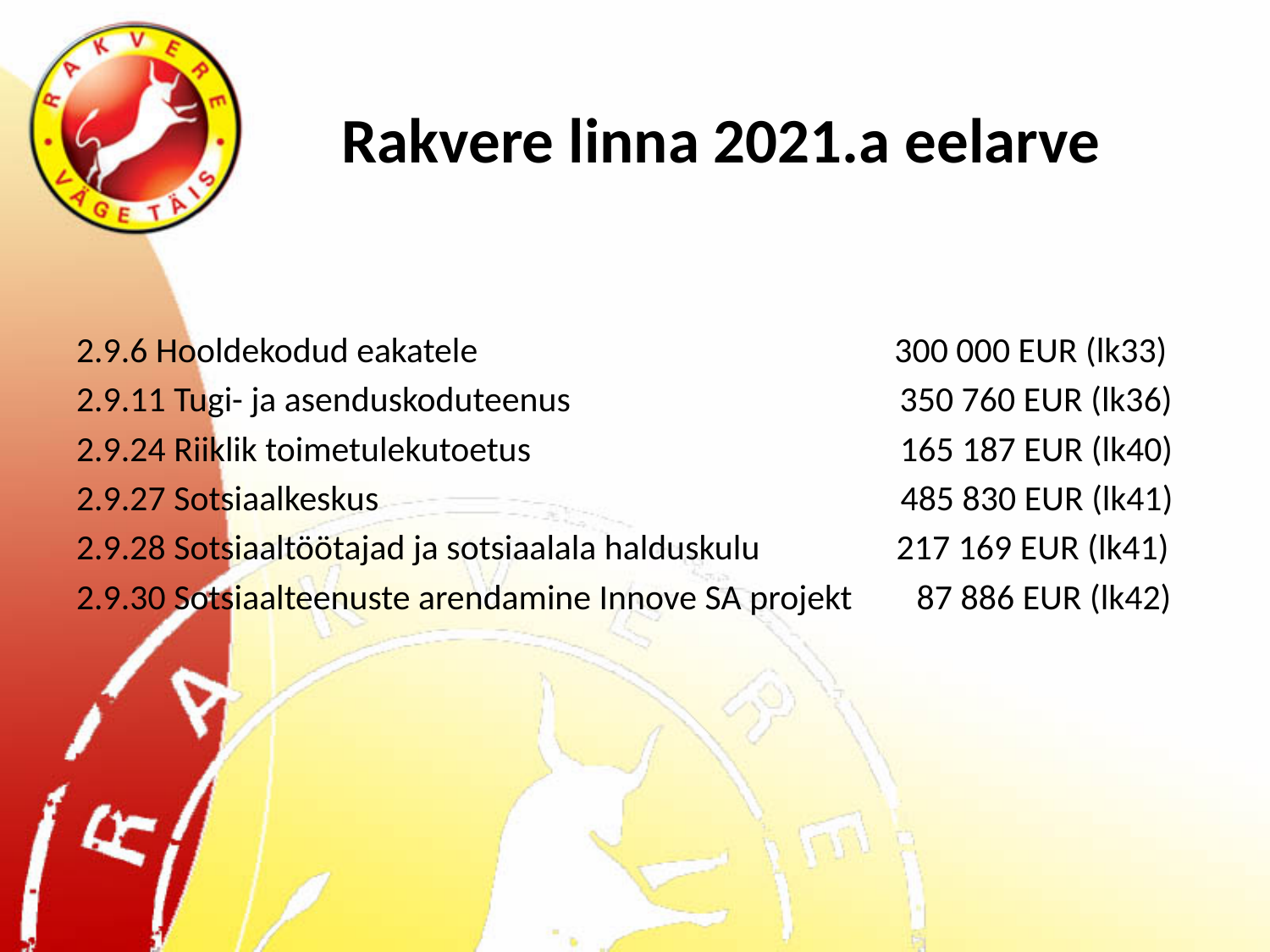

# Rakvere linna 2021.a eelarve

2.9.6 Hooldekodud eakatele			       300 000 EUR (lk33)
2.9.11 Tugi- ja asenduskoduteenus                                         350 760 EUR (lk36)
2.9.24 Riiklik toimetulekutoetus                                              165 187 EUR (lk40)
2.9.27 Sotsiaalkeskus                                                                 485 830 EUR (lk41)
2.9.28 Sotsiaaltöötajad ja sotsiaalala halduskulu                 217 169 EUR (lk41)
2.9.30 Sotsiaalteenuste arendamine Innove SA projekt        87 886 EUR (lk42)